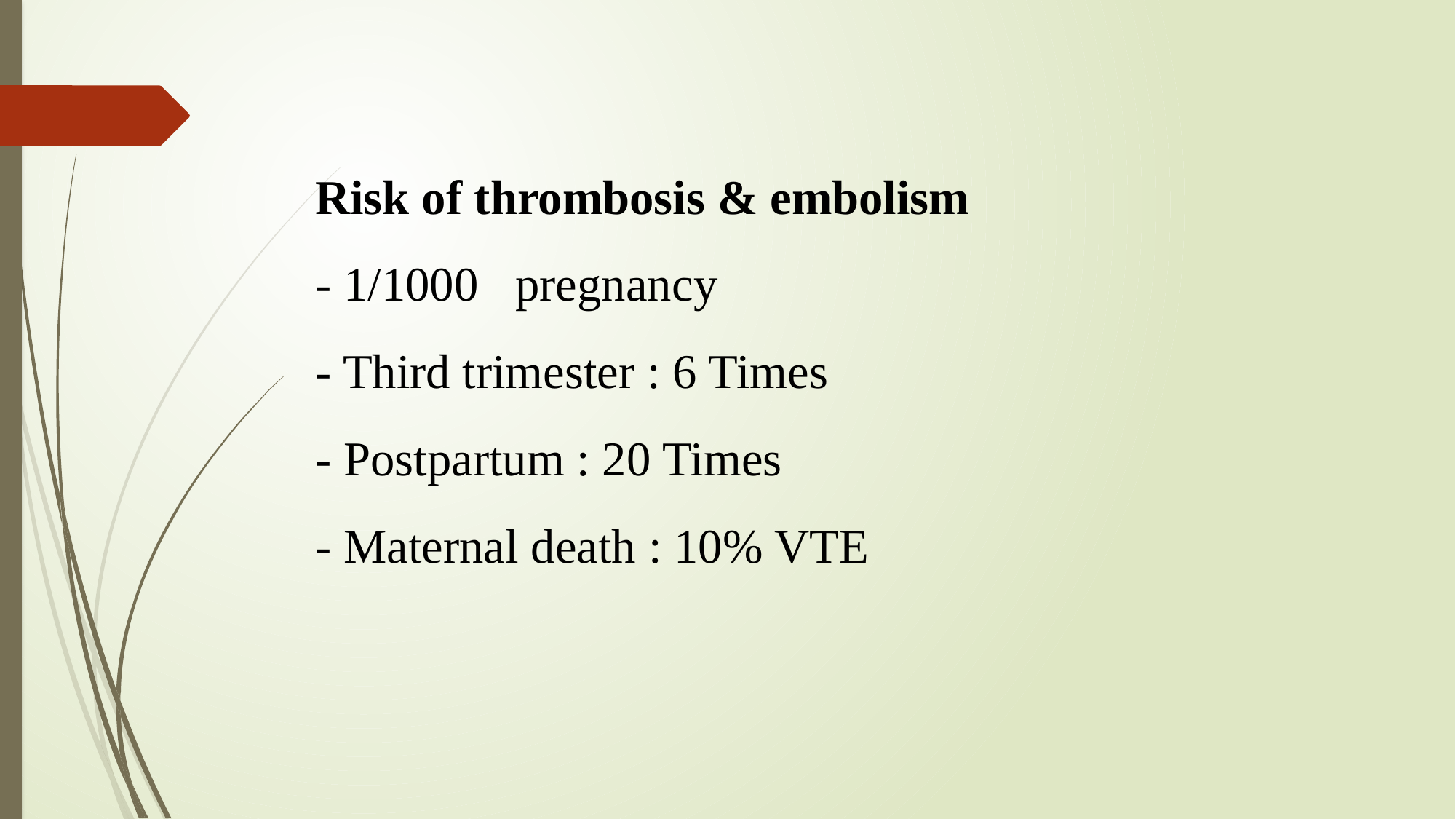

Risk of thrombosis & embolism
- 1/1000   pregnancy
- Third trimester : 6 Times
- Postpartum : 20 Times
- Maternal death : 10% VTE